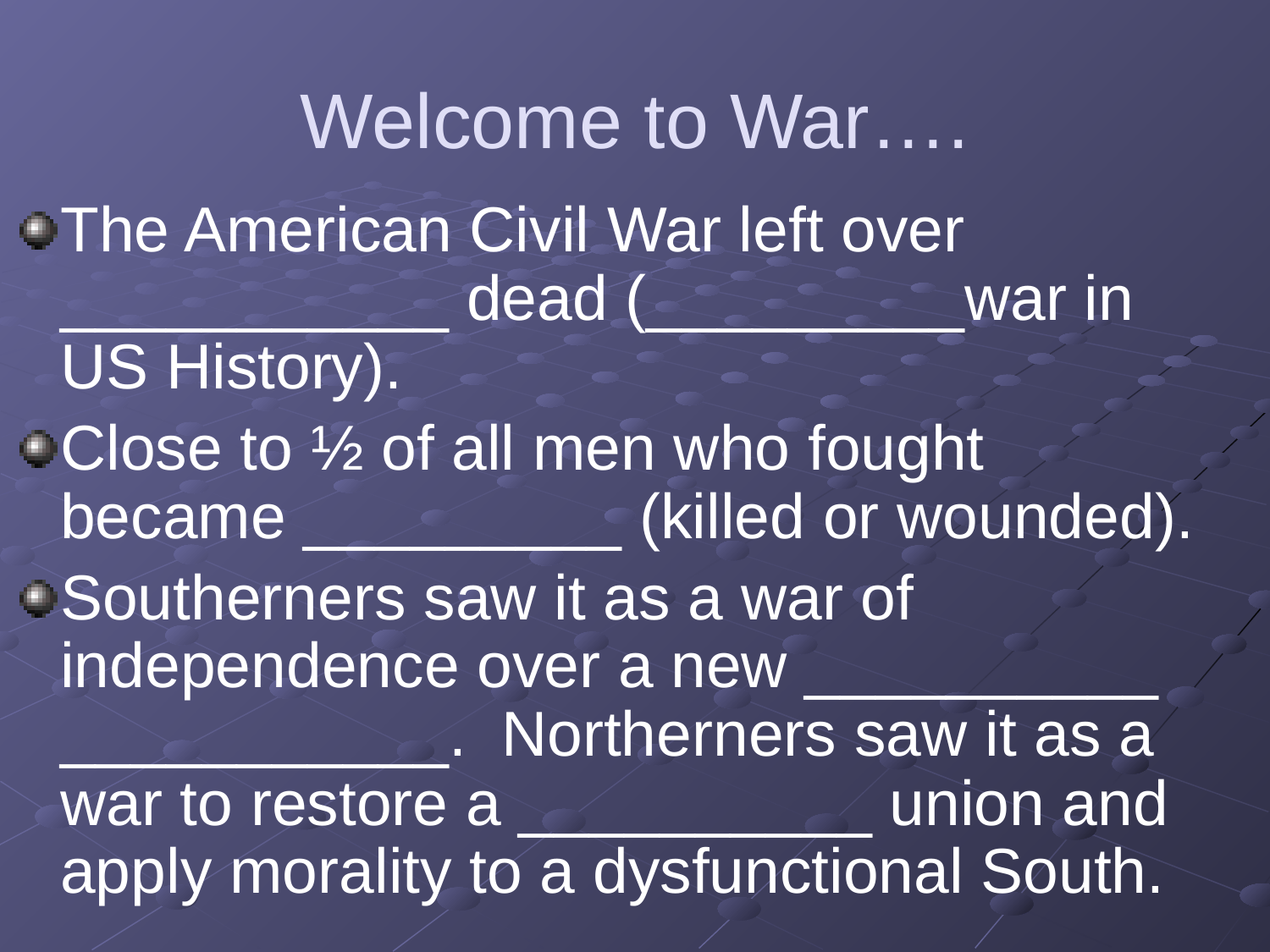

# Welcome to War….
The American Civil War left over ___________ dead (_________war in US History).
Close to ½ of all men who fought became _________ (killed or wounded).
Southerners saw it as a war of independence over a new __________ ___________.  Northerners saw it as a war to restore a __________ union and apply morality to a dysfunctional South.